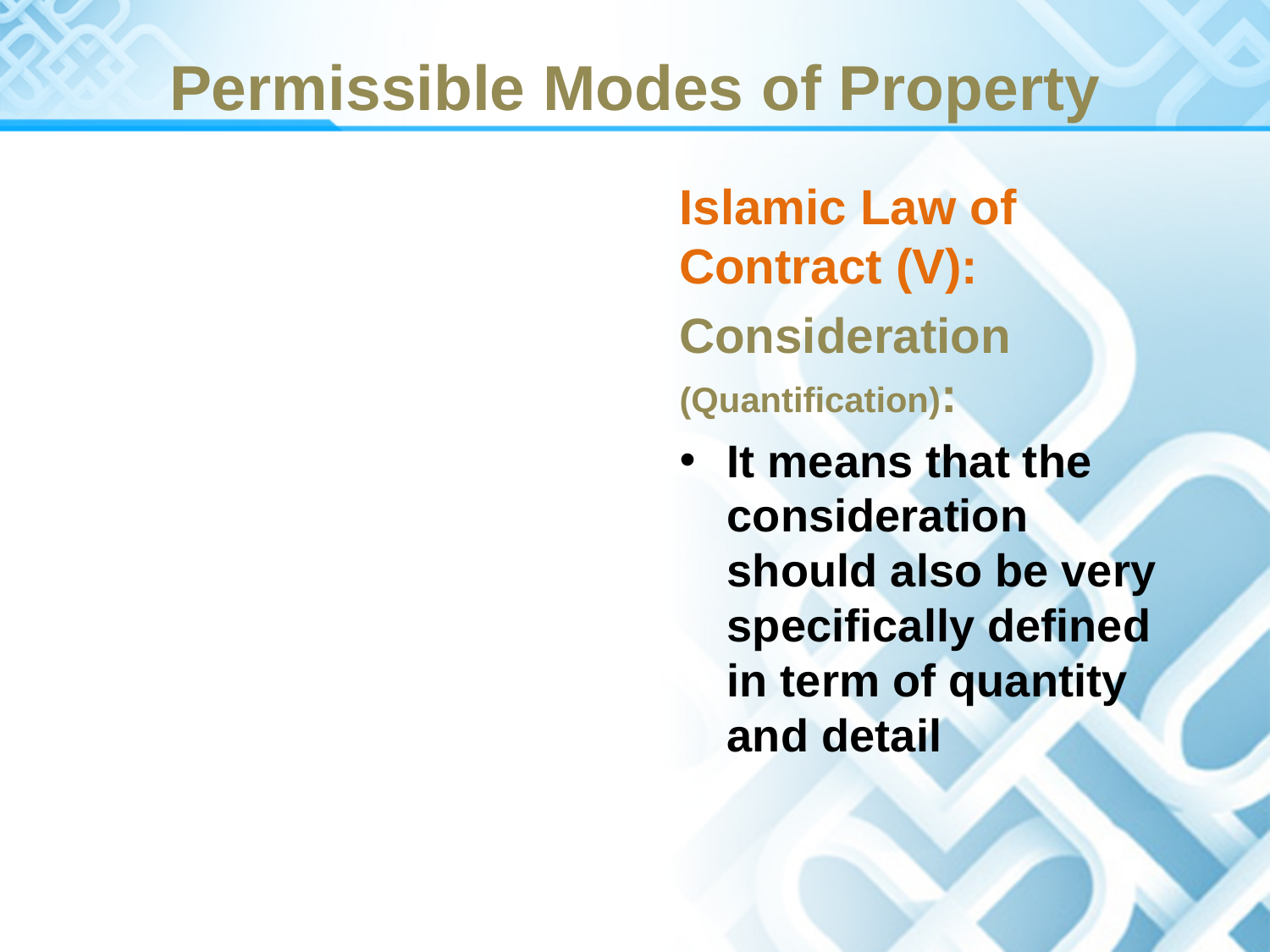

Permissible Modes of Property
Islamic Law of Contract (V):
Consideration (Quantification):
It means that the consideration should also be very specifically defined in term of quantity and detail